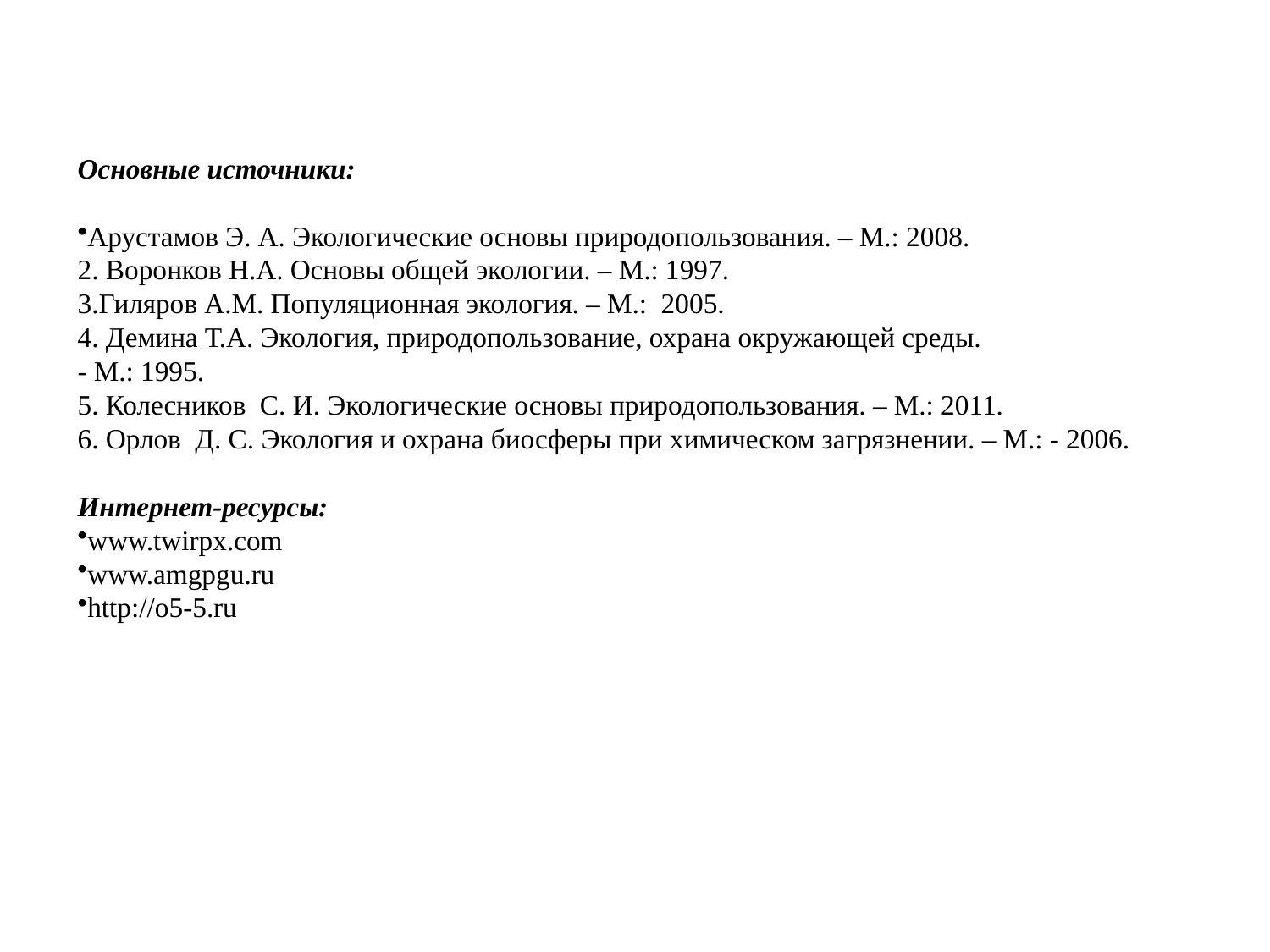

Основные источники:

Арустамов Э. А. Экологические основы природопользования. – М.: 2008.
2. Воронков Н.А. Основы общей экологии. – М.: 1997.
3.Гиляров А.М. Популяционная экология. – М.:  2005.
4. Демина Т.А. Экология, природопользование, охрана окружающей среды.
- М.: 1995.
5. Колесников  С. И. Экологические основы природопользования. – М.: 2011.
6. Орлов  Д. С. Экология и охрана биосферы при химическом загрязнении. – М.: - 2006.

Интернет-ресурсы:
www.twirpx.com
www.amgpgu.ru
http://o5-5.ru